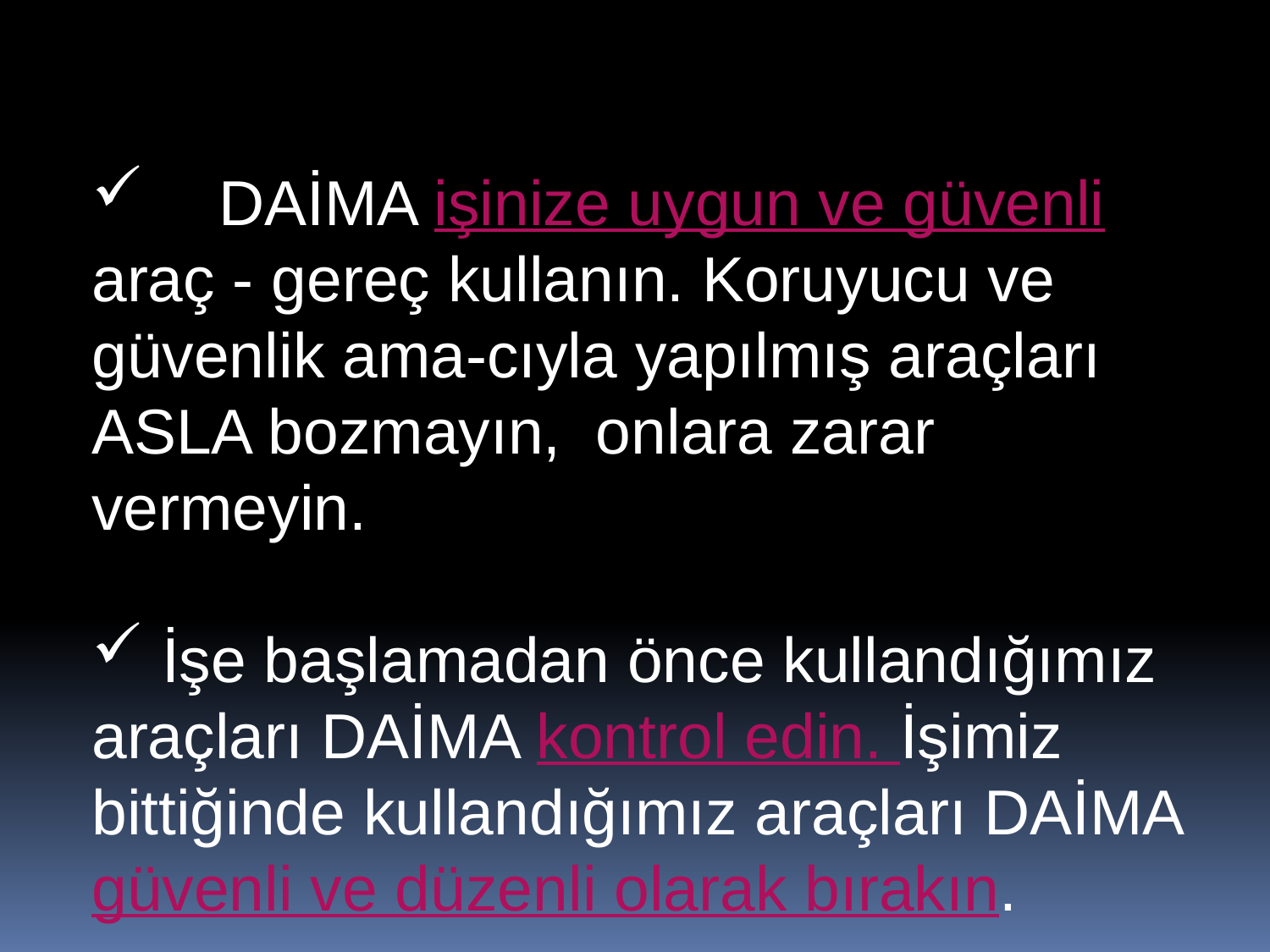

DAİMA işinize uygun ve güvenli araç - gereç kullanın. Koruyucu ve güvenlik ama-cıyla yapılmış araçları ASLA bozmayın,  onlara zarar vermeyin.

 İşe başlamadan önce kullandığımız araçları DAİMA kontrol edin. İşimiz bittiğinde kullandığımız araçları DAİMA güvenli ve düzenli olarak bırakın.